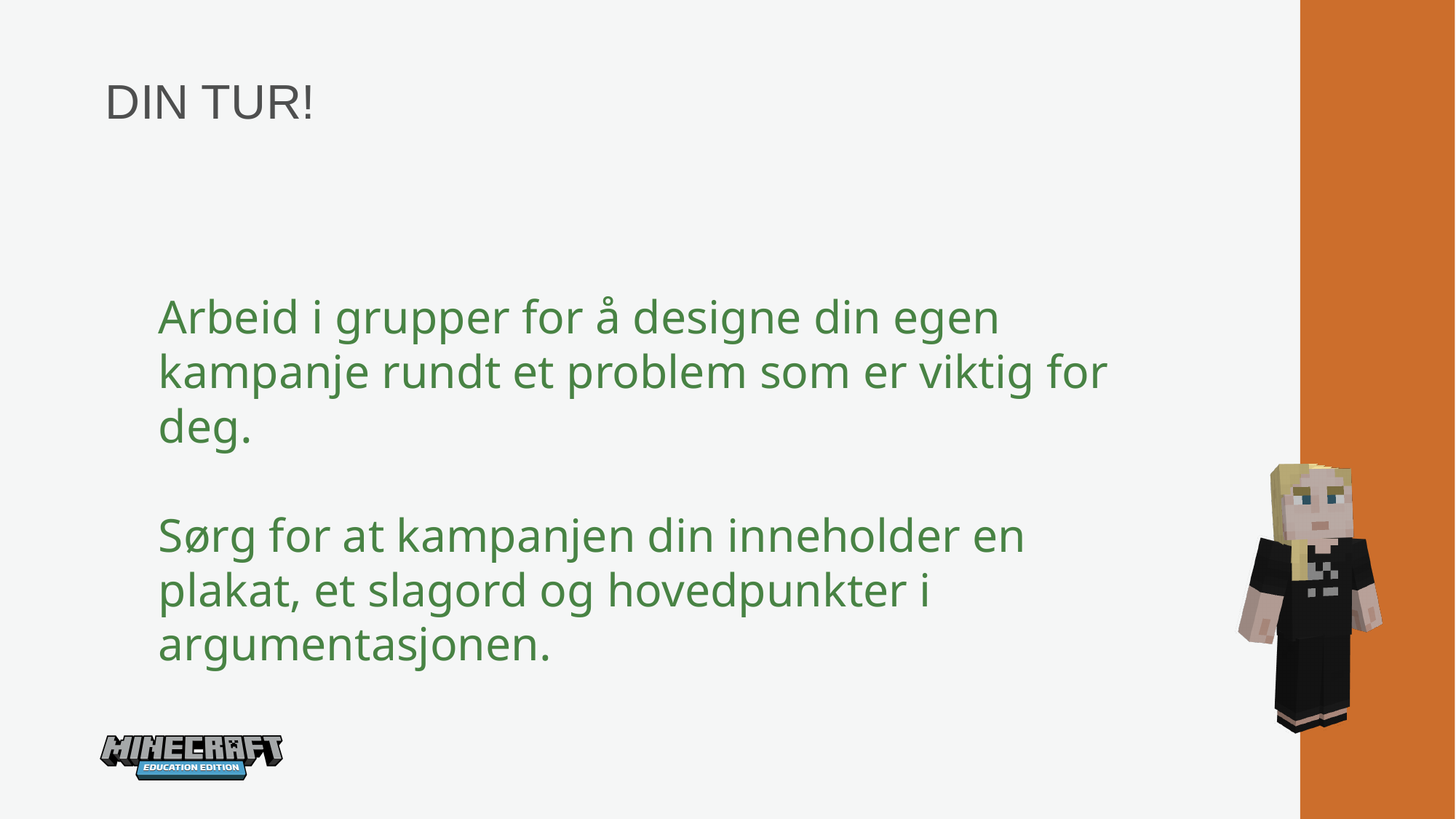

# DIN TUR!

Arbeid i grupper for å designe din egen kampanje rundt et problem som er viktig for deg.

Sørg for at kampanjen din inneholder en plakat, et slagord og hovedpunkter i argumentasjonen.